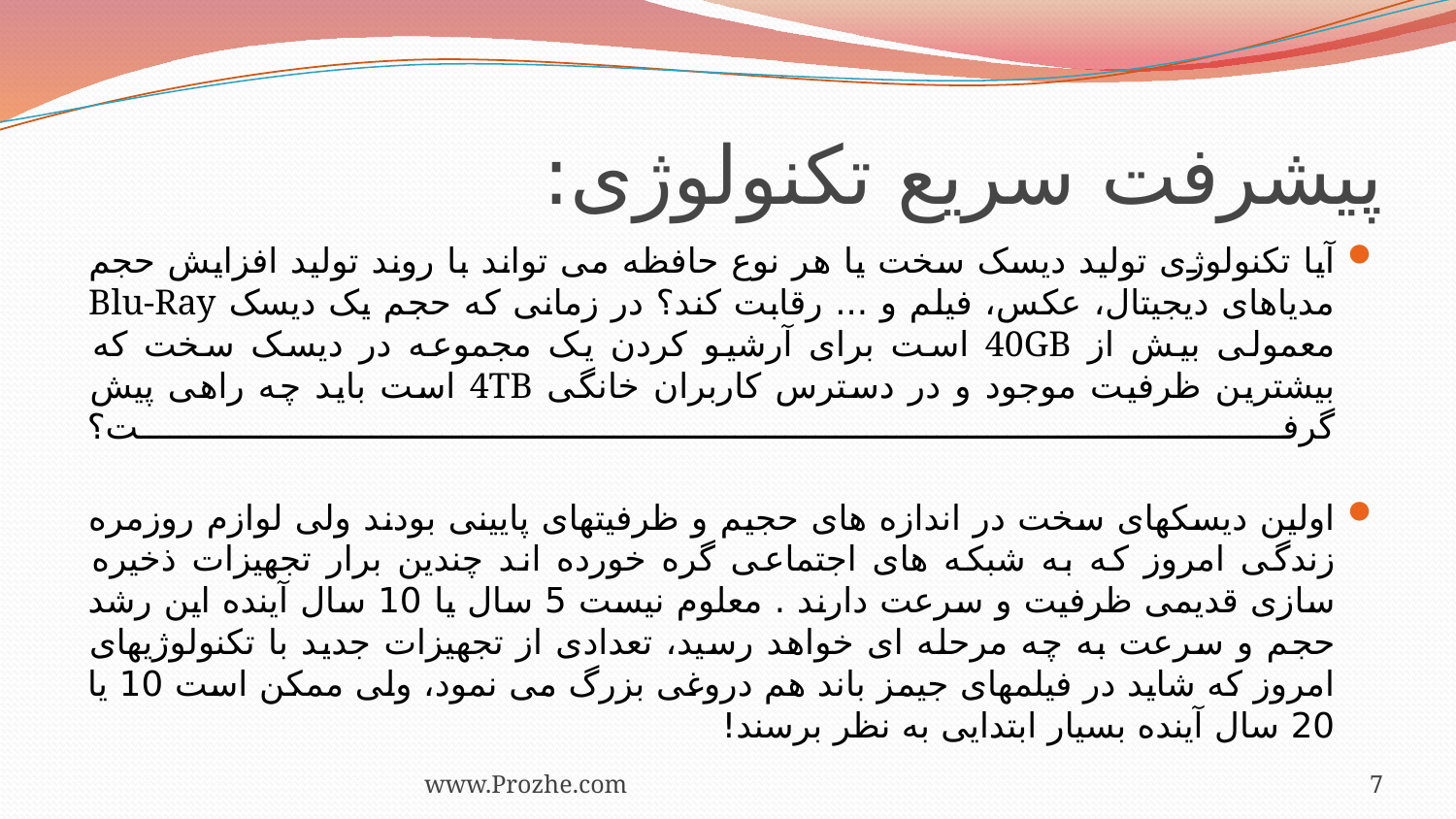

# پيشرفت سريع تکنولوژی:
آیا تکنولوژی تولید دیسک سخت یا هر نوع حافظه می تواند با روند تولید افزایش حجم مدیاهای دیجیتال، عکس، فیلم و ... رقابت کند؟ در زمانی که حجم یک دیسک Blu-Ray معمولی بیش از 40GB است برای آرشیو کردن یک مجموعه در دیسک سخت که بیشترین ظرفیت موجود و در دسترس کاربران خانگی 4TB است باید چه راهی پیش گرفت؟
اولین دیسکهای سخت در اندازه های حجیم و ظرفیتهای پایینی بودند ولی لوازم روزمره زندگی امروز که به شبکه های اجتماعی گره خورده اند چندین برار تجهیزات ذخیره سازی قدیمی ظرفیت و سرعت دارند . معلوم نیست 5 سال یا 10 سال آینده این رشد حجم و سرعت به چه مرحله ای خواهد رسید، تعدادی از تجهیزات جدید با تکنولوژیهای امروز که شاید در فیلمهای جیمز باند هم دروغی بزرگ می نمود، ولی ممکن است 10 یا 20 سال آینده بسیار ابتدایی به نظر برسند!
www.Prozhe.com
7